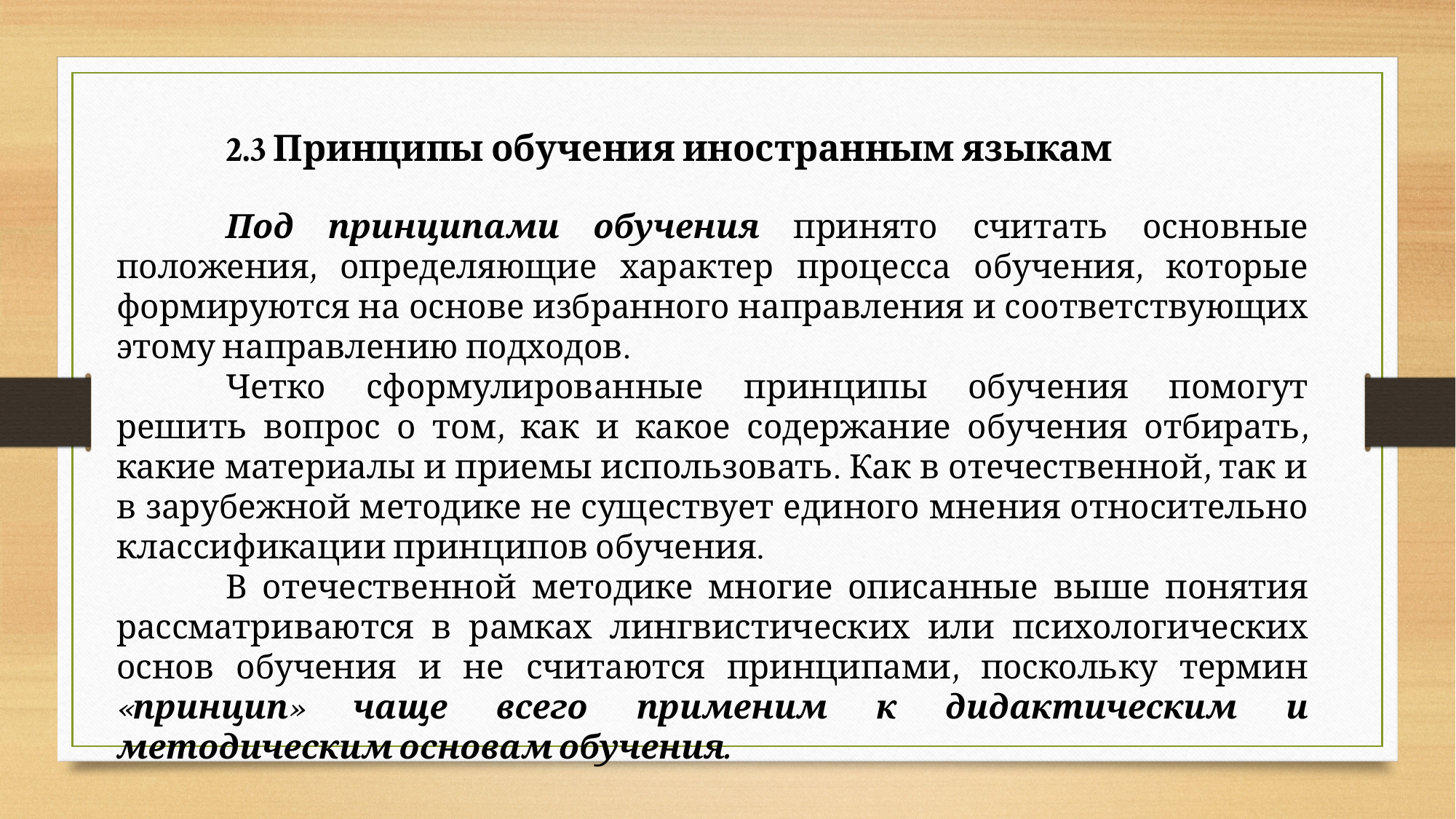

2.3 Принципы обучения иностранным языкам

	Под принципами обучения принято считать основные положения, определяющие характер процесса обучения, которые формируются на основе избранного направления и соответствующих этому направлению подходов.
	Четко сформулированные принципы обучения помогут решить вопрос о том, как и какое содержание обучения отбирать, какие материалы и приемы использовать. Как в отечественной, так и в зарубежной методике не существует единого мнения относительно классификации принципов обучения.
	В отечественной методике многие описанные выше понятия рассматриваются в рамках лингвистических или психологических основ обучения и не считаются принципами, поскольку термин «принцип» чаще всего применим к дидактическим и методическим основам обучения.